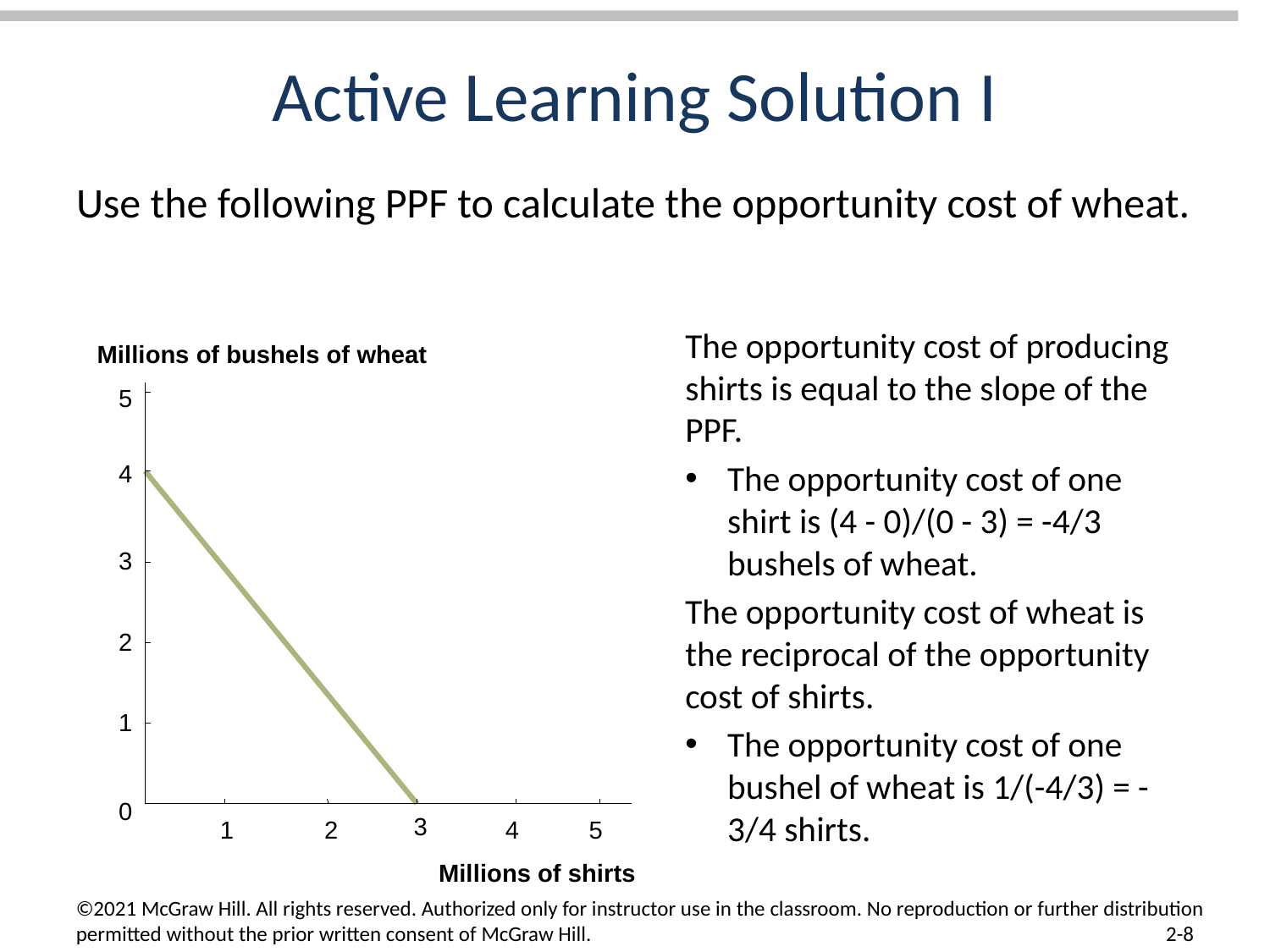

# Active Learning Solution I
Use the following PPF to calculate the opportunity cost of wheat.
The opportunity cost of producing shirts is equal to the slope of the PPF.
The opportunity cost of one shirt is (4 - 0)/(0 - 3) = -4/3 bushels of wheat.
The opportunity cost of wheat is the reciprocal of the opportunity cost of shirts.
The opportunity cost of one bushel of wheat is 1/(-4/3) = -3/4 shirts.
Millions of bushels of wheat
5

4

3

2

1

0

3
1
2
4
5
Millions of shirts